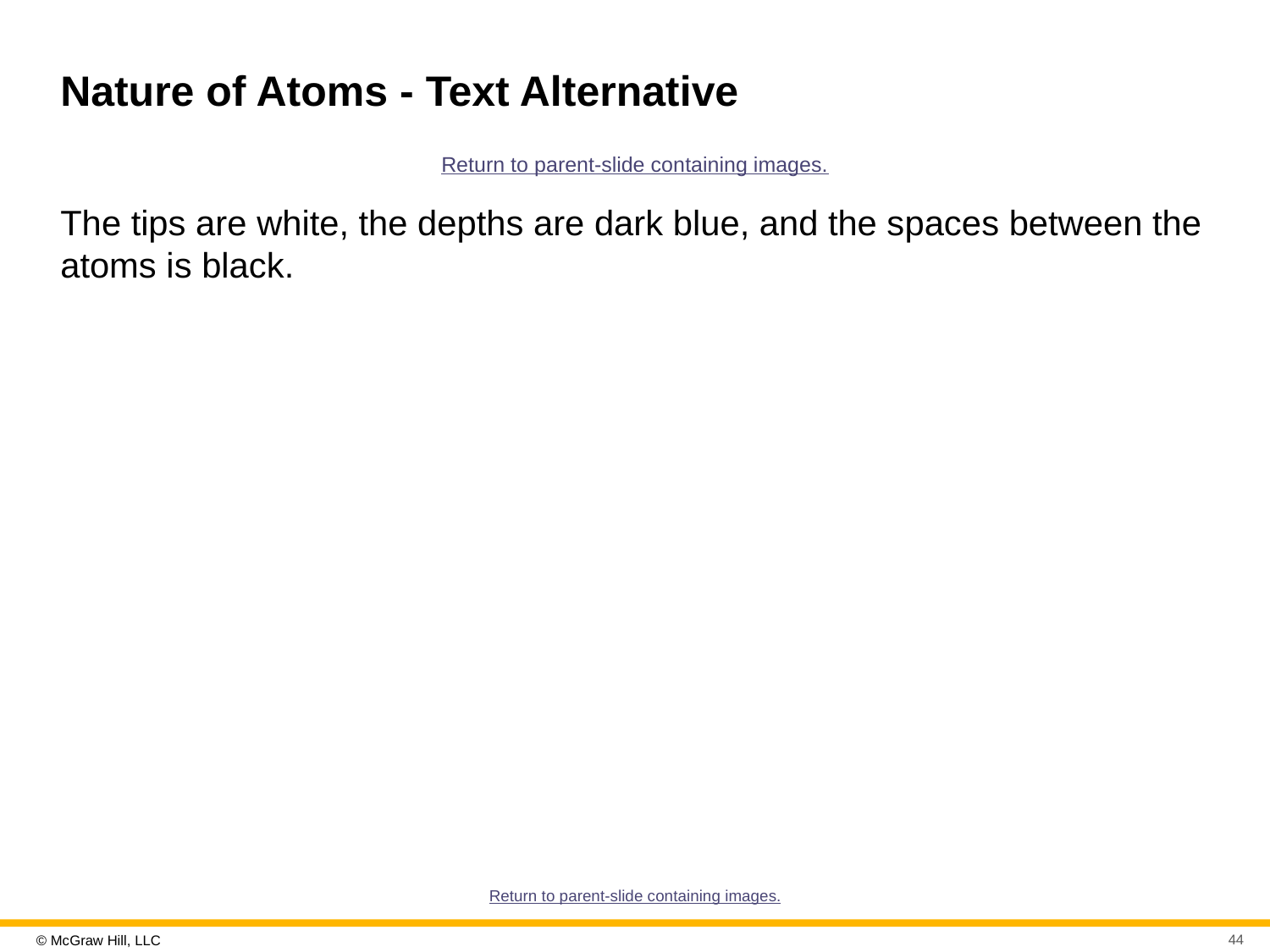

# Nature of Atoms - Text Alternative
Return to parent-slide containing images.
The tips are white, the depths are dark blue, and the spaces between the atoms is black.
Return to parent-slide containing images.
44